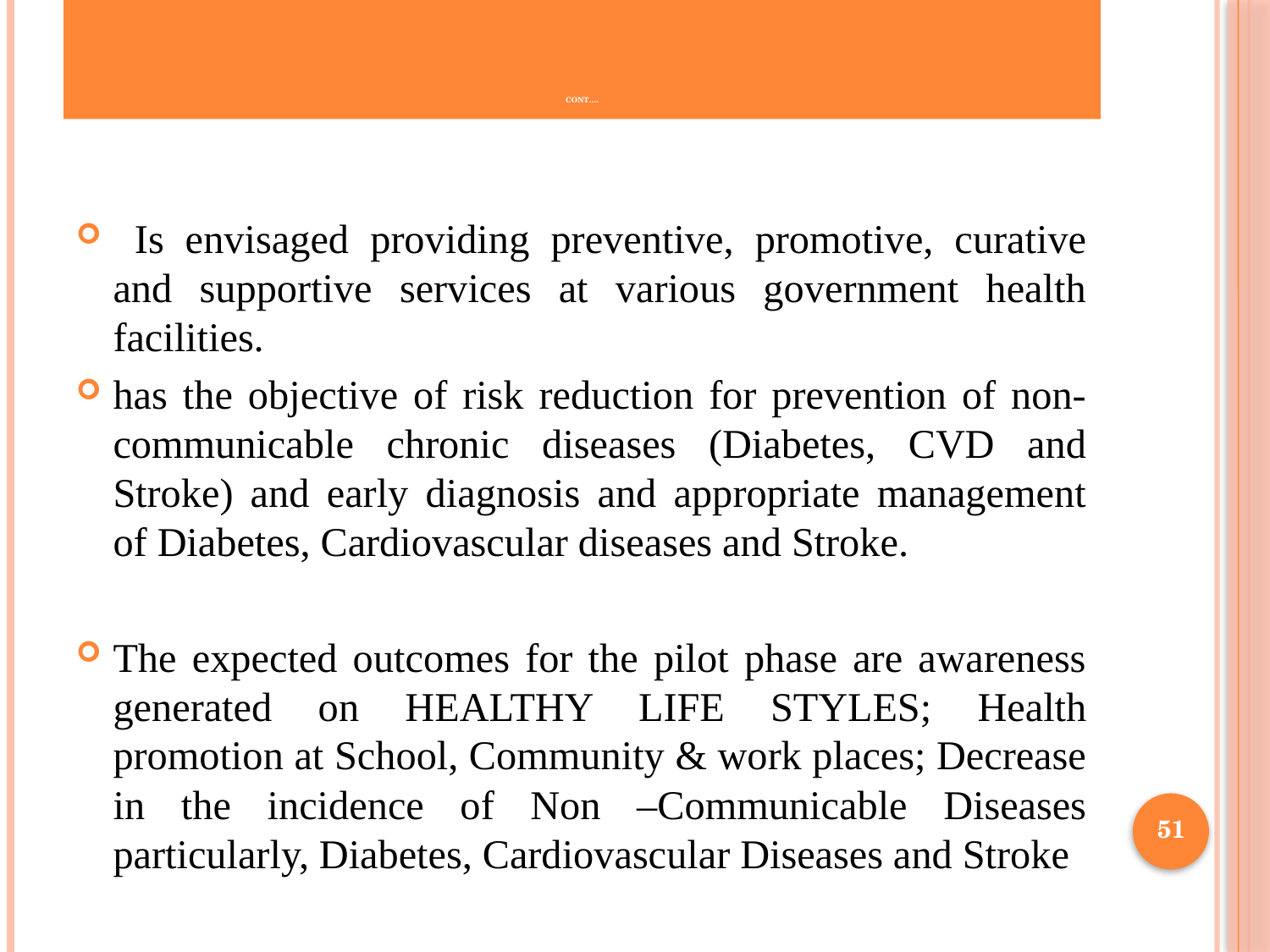

# Cont….

 Is envisaged providing preventive, promotive, curative and supportive services at various government health facilities.
has the objective of risk reduction for prevention of non-communicable chronic diseases (Diabetes, CVD and Stroke) and early diagnosis and appropriate management of Diabetes, Cardiovascular diseases and Stroke.

The expected outcomes for the pilot phase are awareness generated on HEALTHY LIFE STYLES; Health promotion at School, Community & work places; Decrease in the incidence of Non –Communicable Diseases particularly, Diabetes, Cardiovascular Diseases and Stroke

51